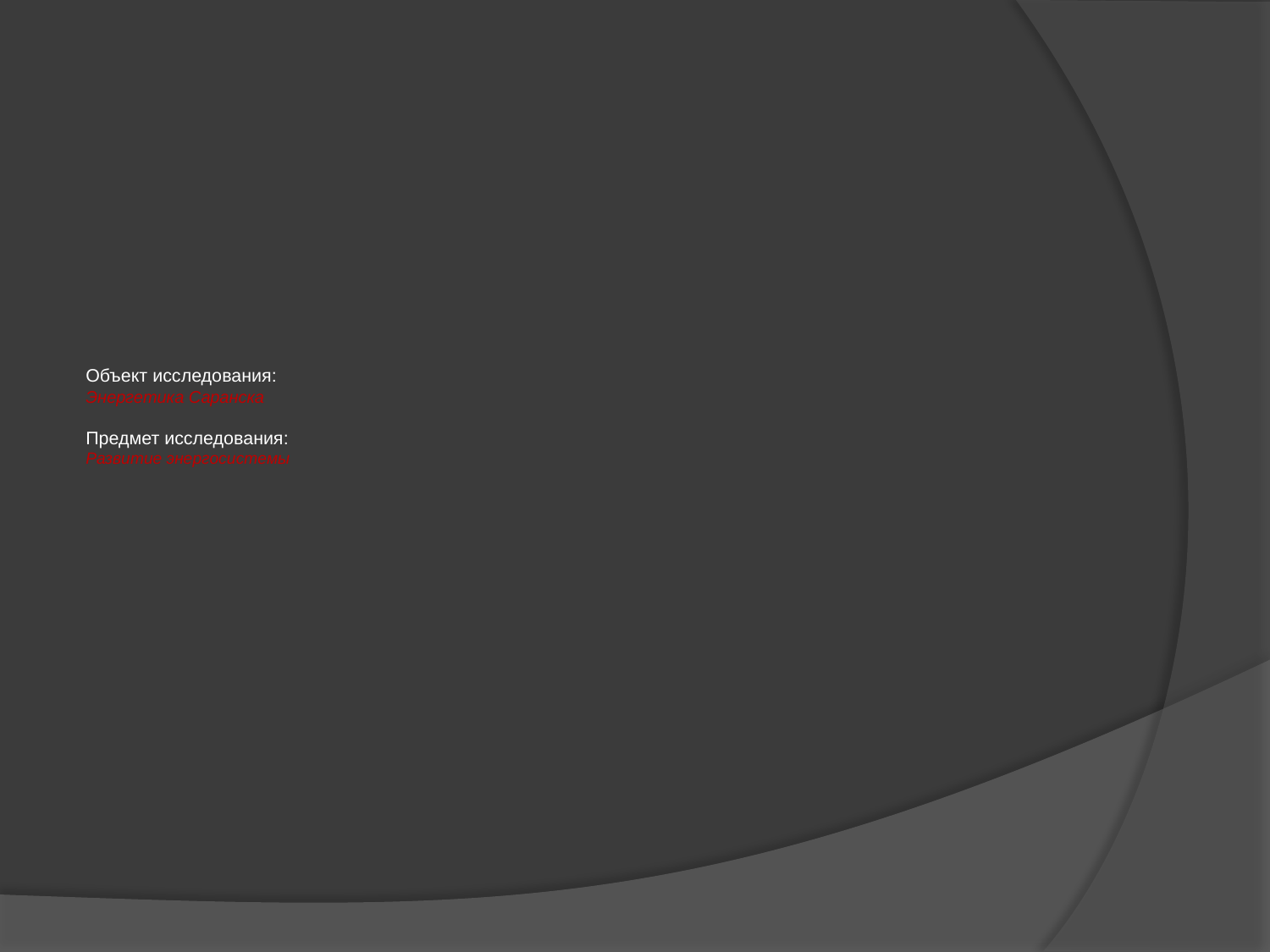

# Объект исследования: Энергетика Саранска Предмет исследования: Развитие энергосистемы